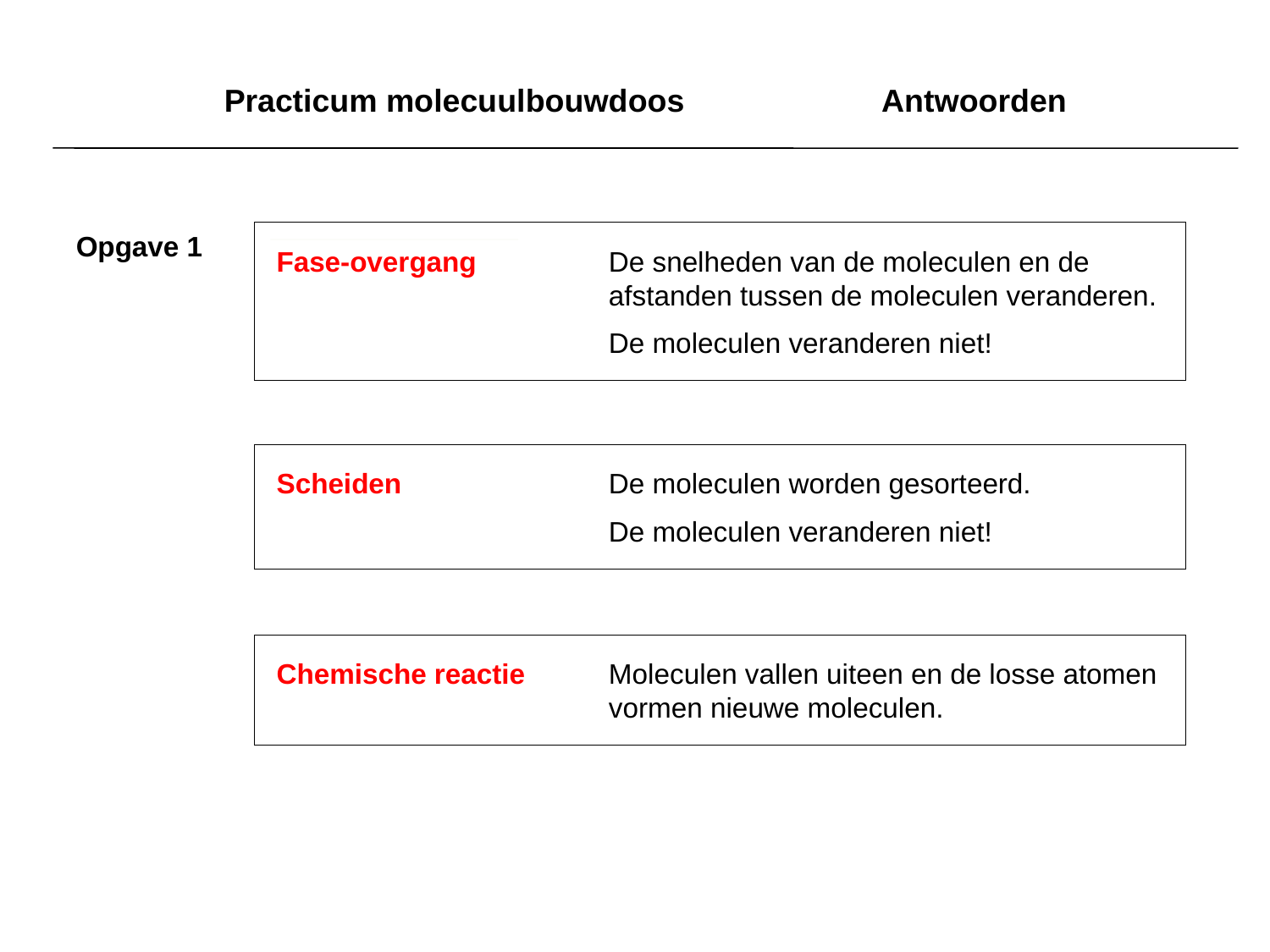

Practicum molecuulbouwdoos	                 Antwoorden

Opgave 1
Fase-overgang 	          De snelheden van de moleculen en de 		          afstanden tussen de moleculen veranderen.
		          De moleculen veranderen niet!

Scheiden		          De moleculen worden gesorteerd.
		          De moleculen veranderen niet!
Chemische reactie	          Moleculen vallen uiteen en de losse atomen 		          vormen nieuwe moleculen.